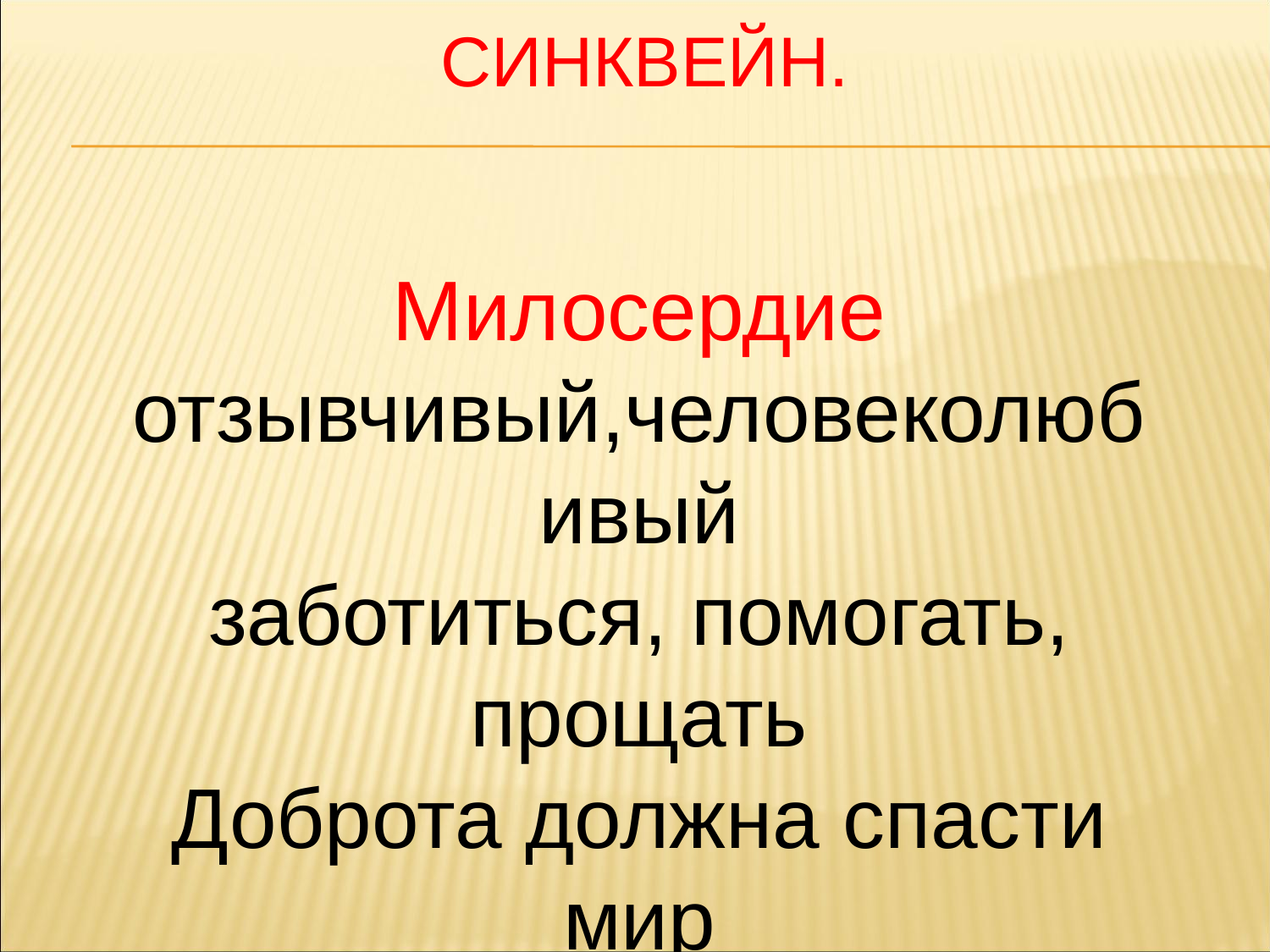

# Синквейн.
Милосердие
отзывчивый,человеколюбивый
заботиться, помогать, прощать
Доброта должна спасти мир
Любовь